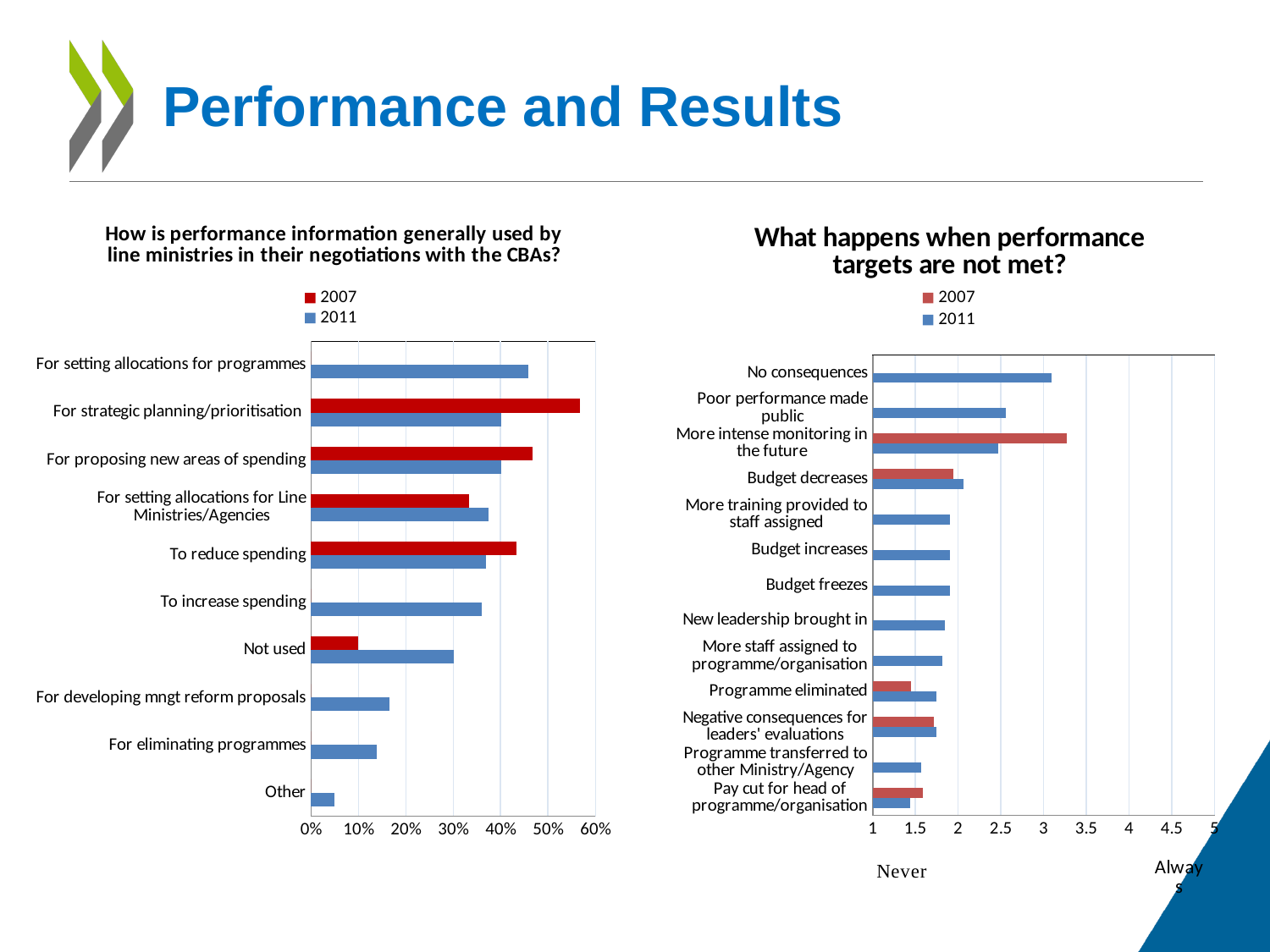

# Performance and Results

### Chart: How is performance information generally used by line ministries in their negotiations with the CBAs?

| Category | 2011 | 2007 |
|---|---|---|
| Other | 0.049107142857142856 | 0.0 |
| For eliminating programmes | 0.13839285714285715 | 0.0 |
| For developing mngt reform proposals | 0.16517857142857142 | 0.0 |
| Not used | 0.3020833333333333 | 0.1 |
| To increase spending | 0.359375 | 0.0 |
| To reduce spending | 0.3697916666666667 | 0.43333333333333335 |
| For setting allocations for Line Ministries/Agencies | 0.375 | 0.3333333333333333 |
| For proposing new areas of spending | 0.4010416666666667 | 0.4666666666666667 |
| For strategic planning/prioritisation  | 0.4010416666666667 | 0.5666666666666667 |
| For setting allocations for programmes | 0.4583333333333333 | 0.0 |

### Chart: What happens when performance targets are not met?

| Category | 2011 | 2007 |
|---|---|---|
| Pay cut for head of programme/organisation | 1.4375 | 1.59 |
| Programme transferred to other Ministry/Agency | 1.5625 | None |
| Negative consequences for leaders' evaluations | 1.75 | 1.72 |
| Programme eliminated | 1.75 | 1.45 |
| More staff assigned to programme/organisation | 1.8125 | None |
| New leadership brought in | 1.84375 | None |
| Budget freezes | 1.90625 | None |
| Budget increases | 1.90625 | None |
| More training provided to staff assigned | 1.90625 | None |
| Budget decreases | 2.0625 | 1.94 |
| More intense monitoring in the future | 2.46875 | 3.27 |
| Poor performance made public | 2.5625 | None |
| No consequences | 3.09375 | None |